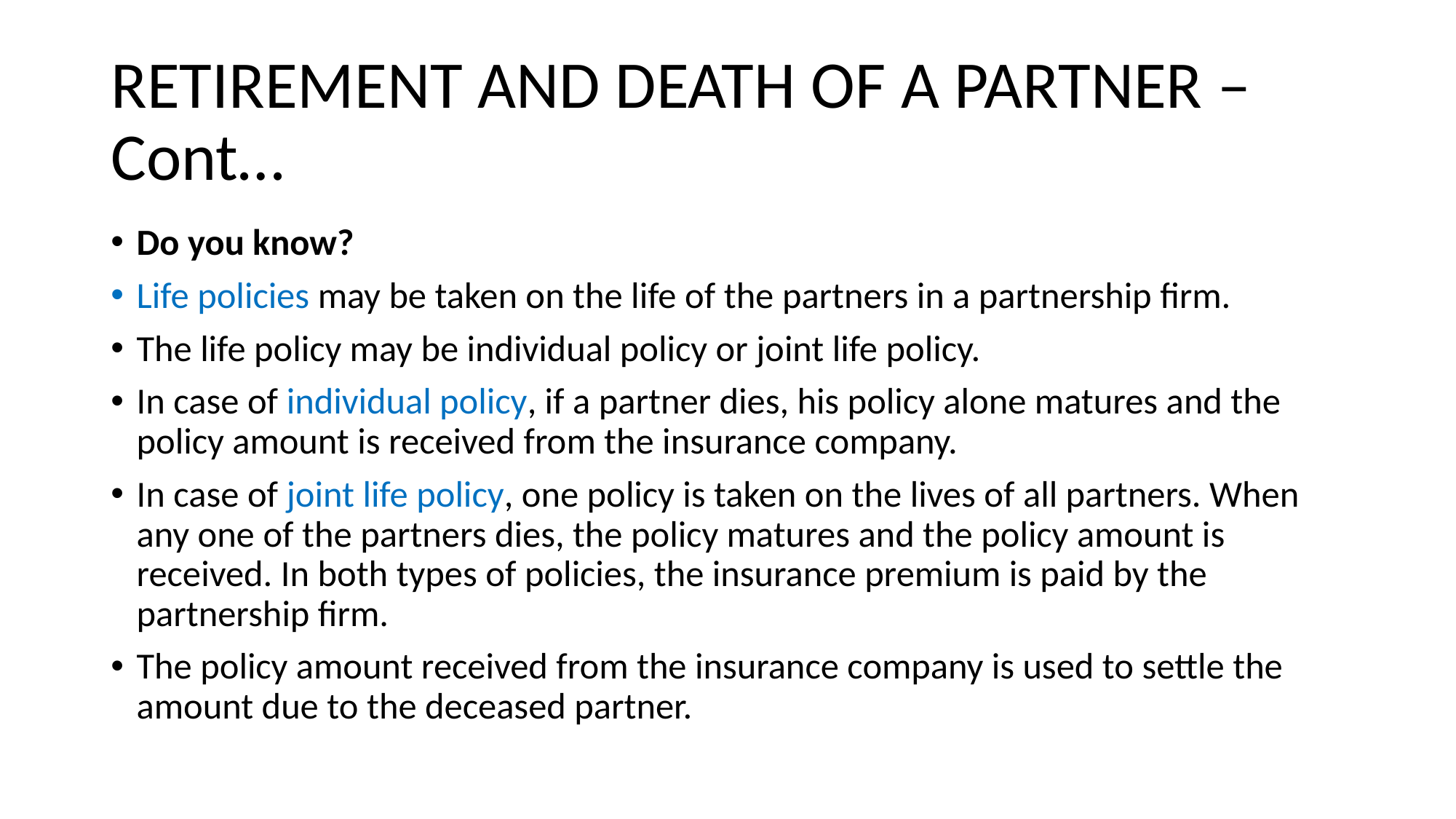

# RETIREMENT AND DEATH OF A PARTNER – Cont…
Do you know?
Life policies may be taken on the life of the partners in a partnership firm.
The life policy may be individual policy or joint life policy.
In case of individual policy, if a partner dies, his policy alone matures and the policy amount is received from the insurance company.
In case of joint life policy, one policy is taken on the lives of all partners. When any one of the partners dies, the policy matures and the policy amount is received. In both types of policies, the insurance premium is paid by the partnership firm.
The policy amount received from the insurance company is used to settle the amount due to the deceased partner.